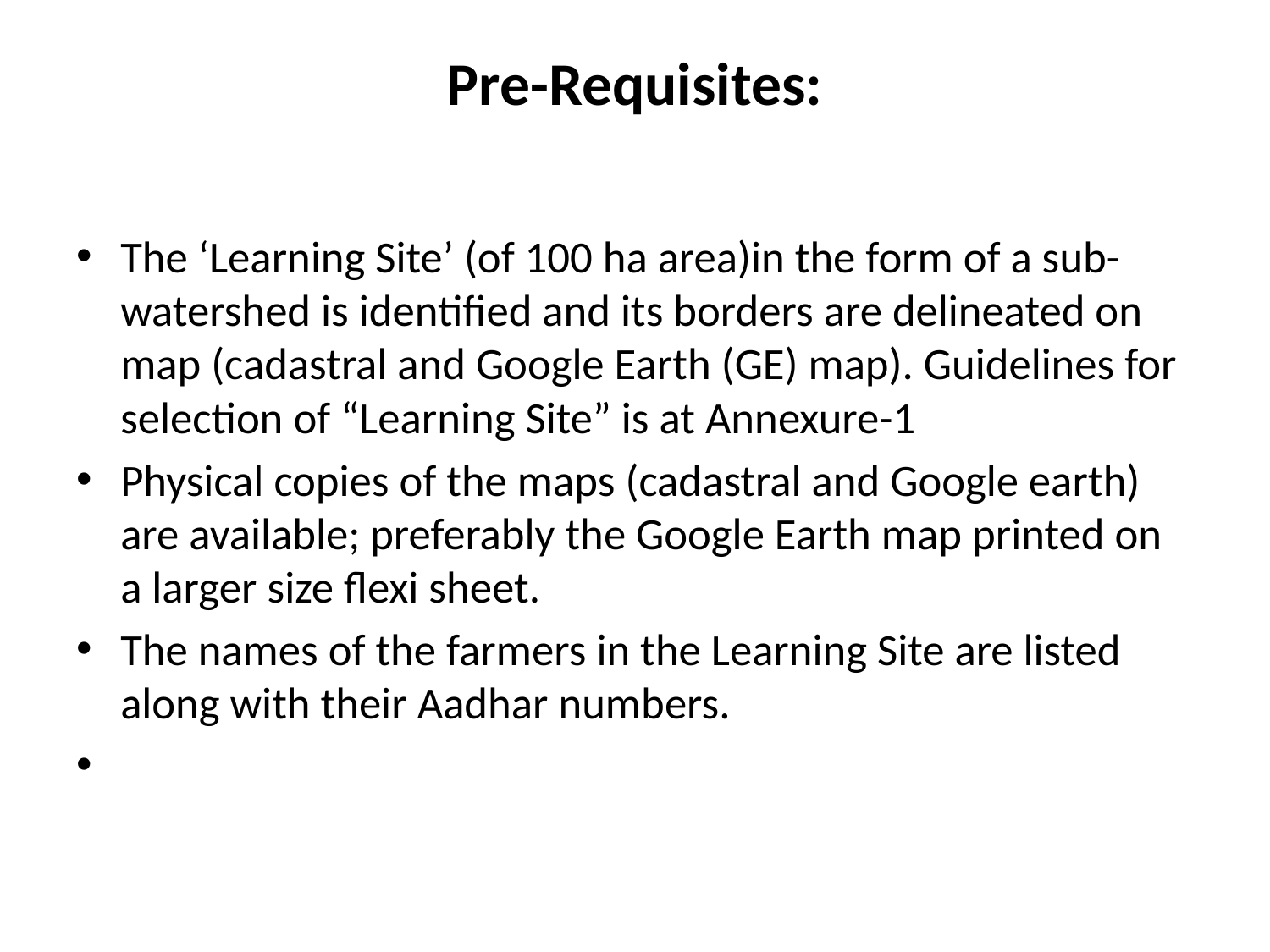

# Pre-Requisites:
The ‘Learning Site’ (of 100 ha area)in the form of a sub-watershed is identified and its borders are delineated on map (cadastral and Google Earth (GE) map). Guidelines for selection of “Learning Site” is at Annexure-1
Physical copies of the maps (cadastral and Google earth) are available; preferably the Google Earth map printed on a larger size flexi sheet.
The names of the farmers in the Learning Site are listed along with their Aadhar numbers.